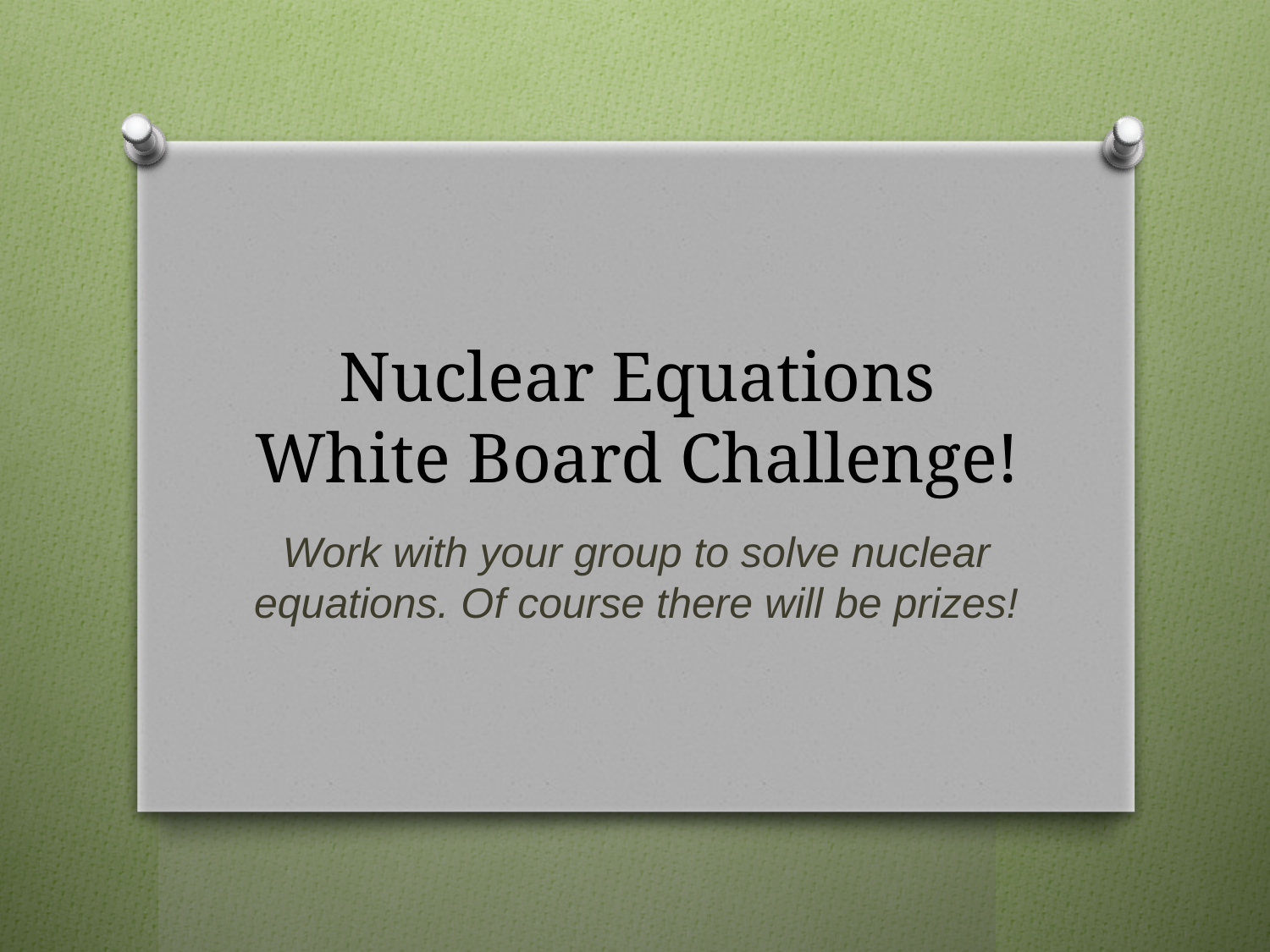

# Nuclear Equations White Board Challenge!
Work with your group to solve nuclear equations. Of course there will be prizes!